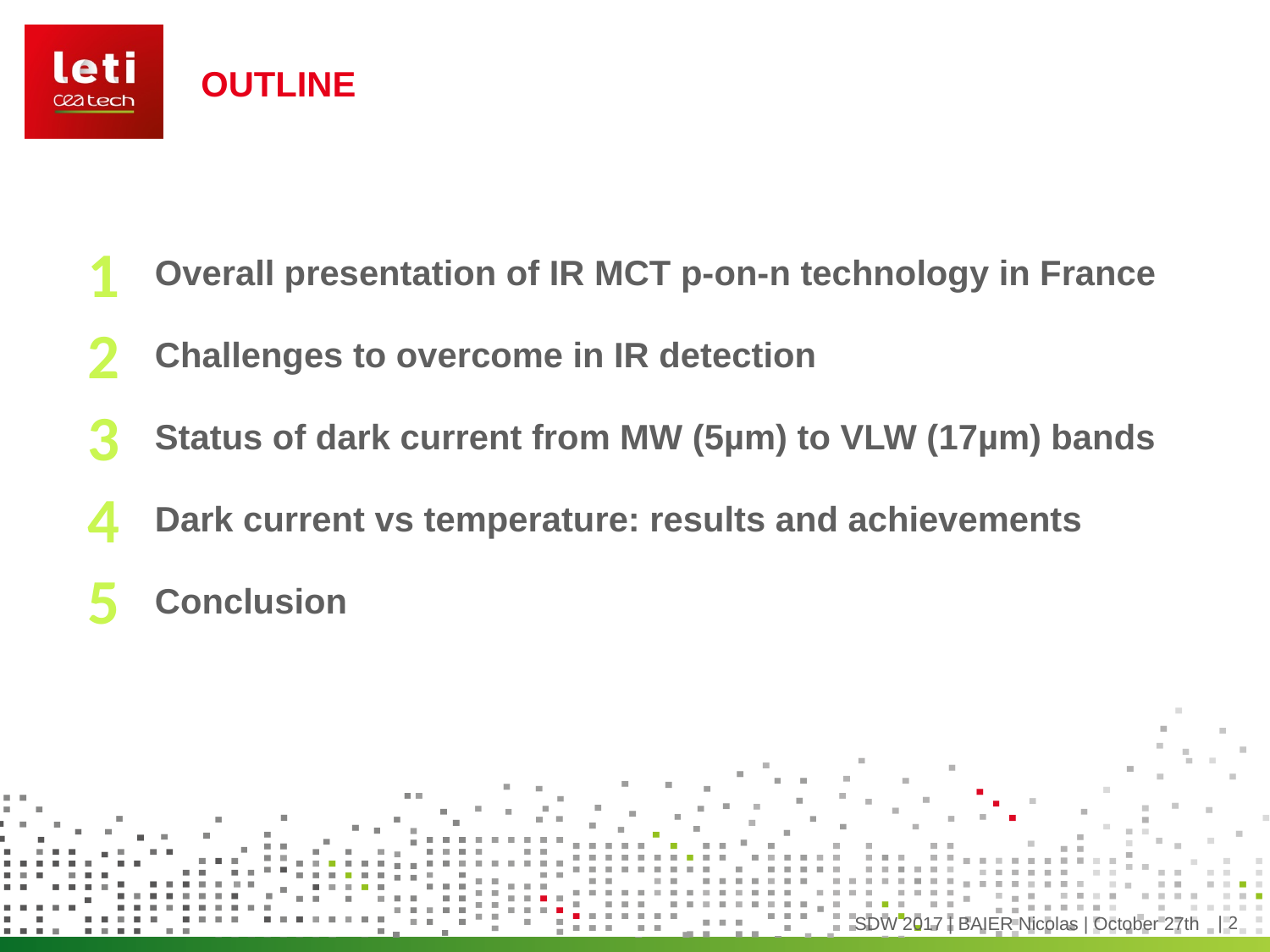

# OUTLINE
1
Overall presentation of IR MCT p-on-n technology in France
2
Challenges to overcome in IR detection
3
Status of dark current from MW (5µm) to VLW (17µm) bands
4
Dark current vs temperature: results and achievements
5
Conclusion
SDW 2017 | BAIER Nicolas | October 27th